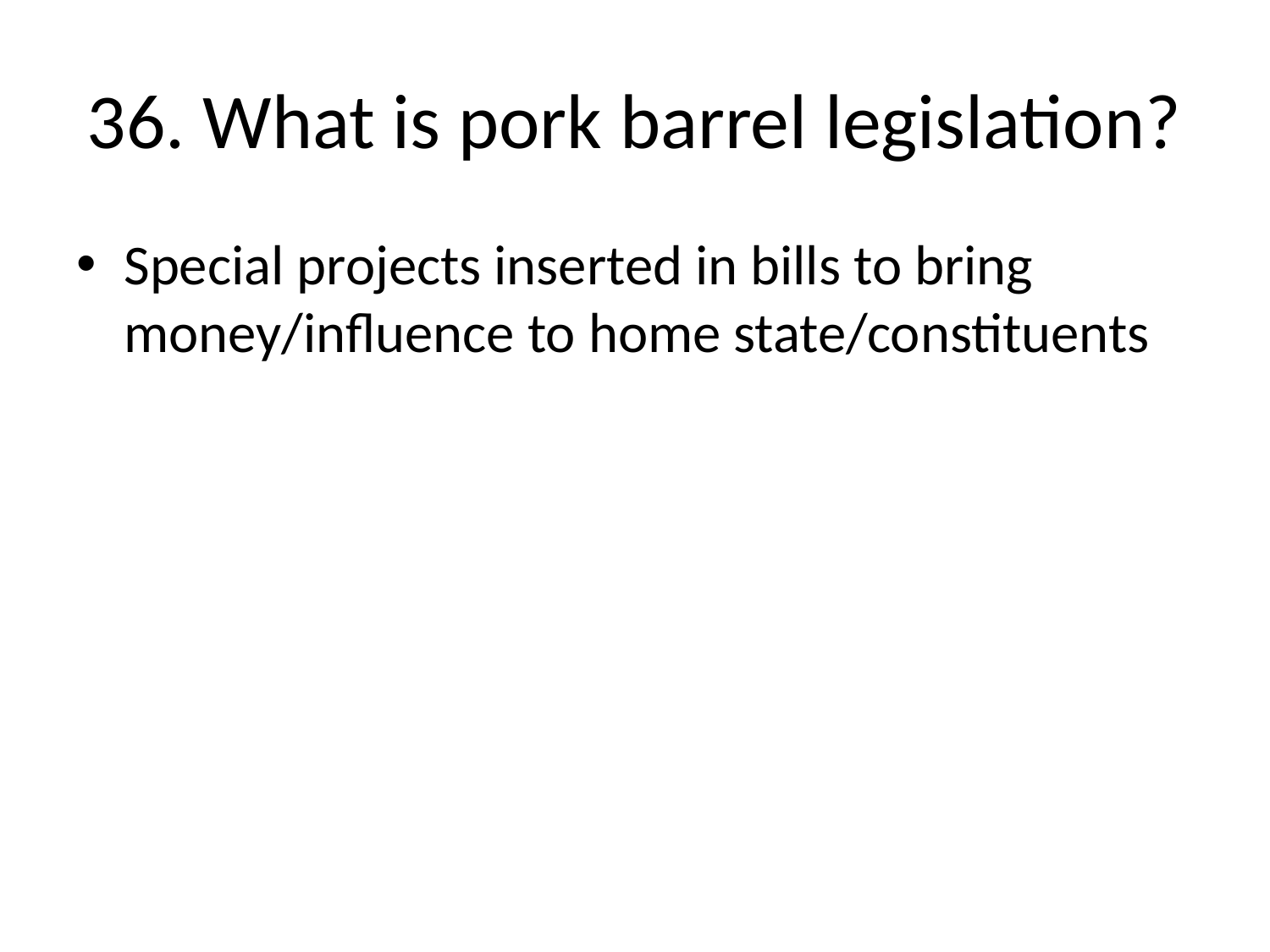

# 36. What is pork barrel legislation?
Special projects inserted in bills to bring money/influence to home state/constituents